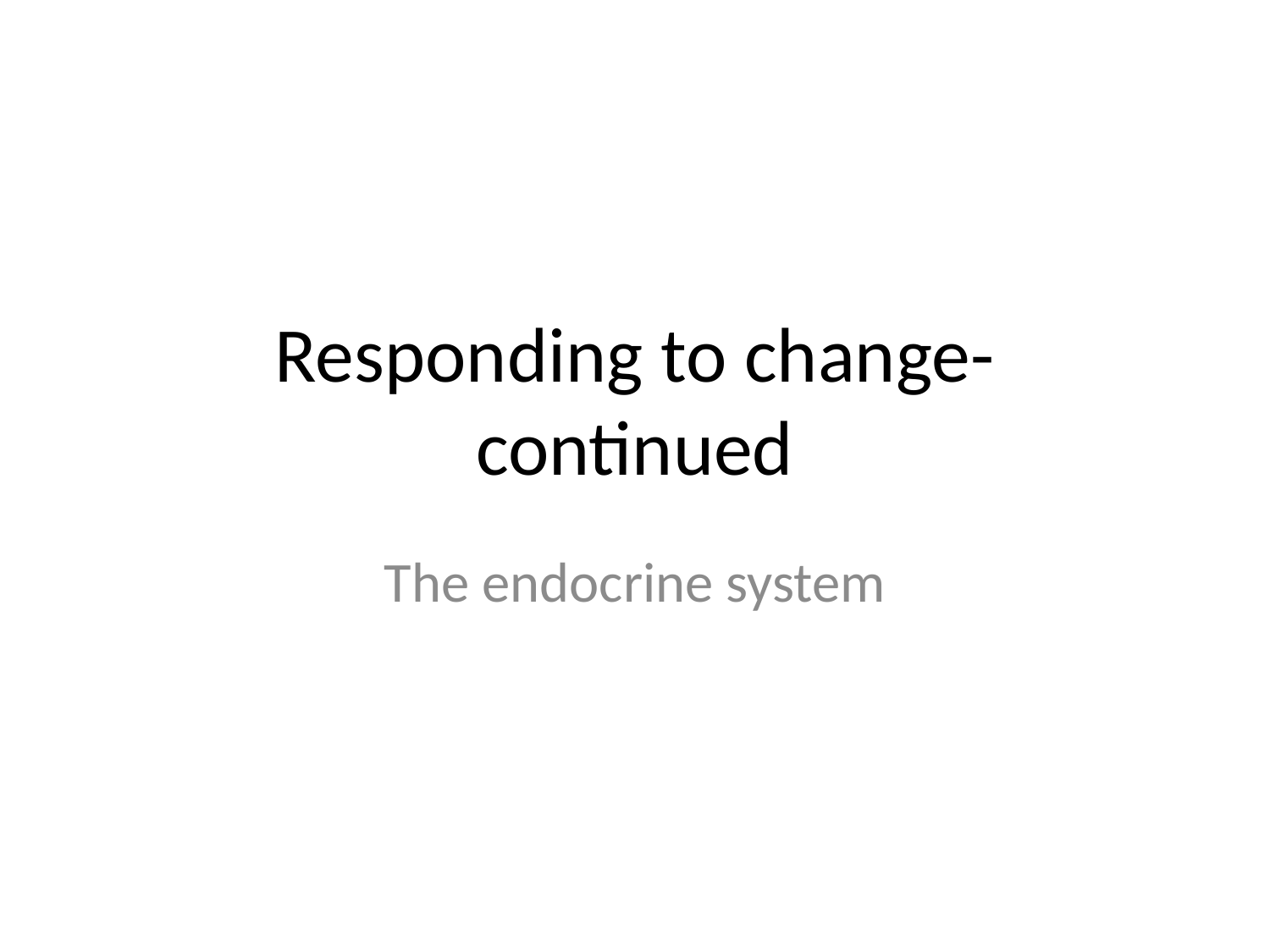

# Responding to change- continued
The endocrine system